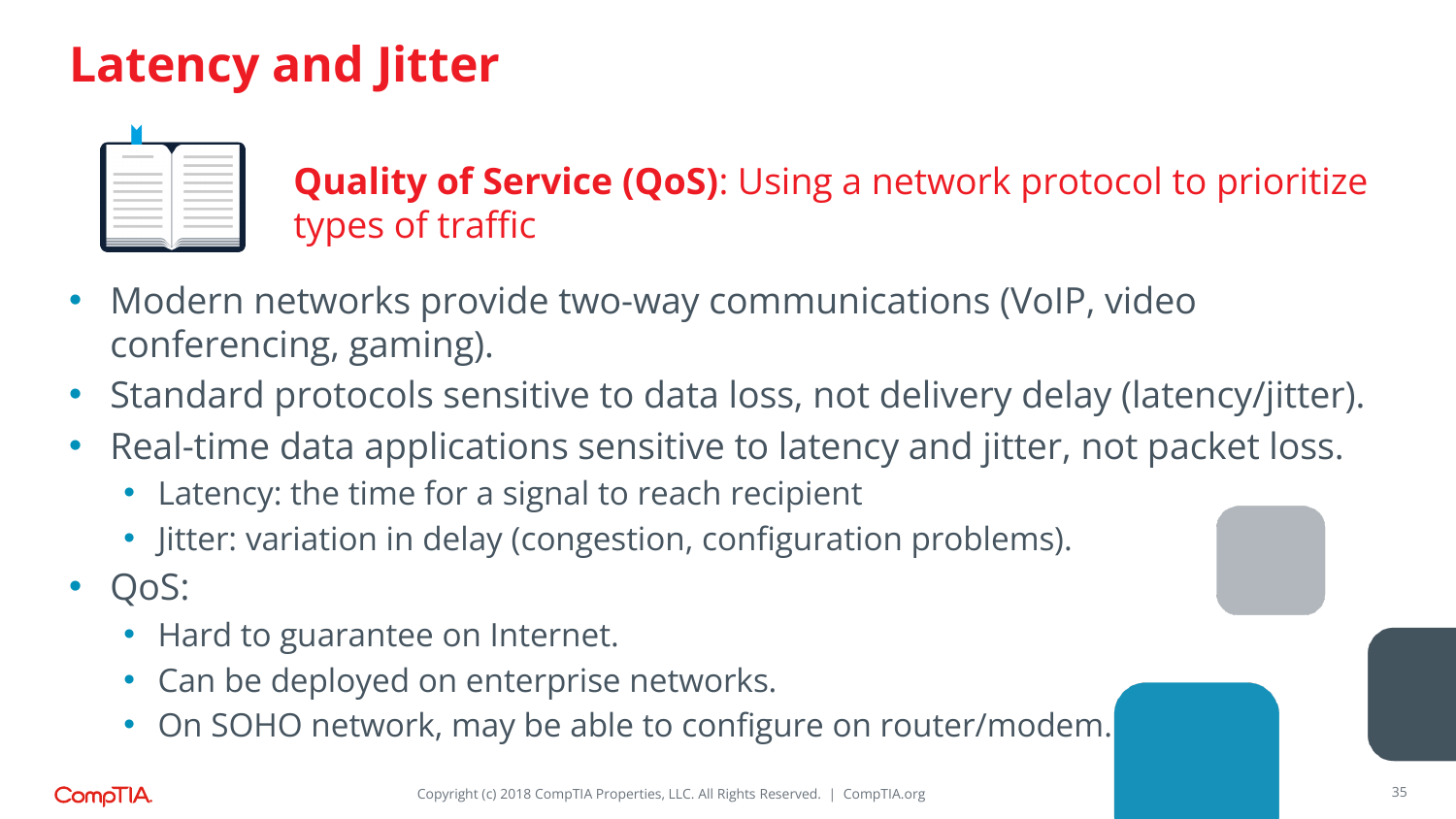

# Latency and Jitter
Quality of Service (QoS): Using a network protocol to prioritize types of traffic
Modern networks provide two-way communications (VoIP, video conferencing, gaming).
Standard protocols sensitive to data loss, not delivery delay (latency/jitter).
Real-time data applications sensitive to latency and jitter, not packet loss.
Latency: the time for a signal to reach recipient
Jitter: variation in delay (congestion, configuration problems).
QoS:
Hard to guarantee on Internet.
Can be deployed on enterprise networks.
On SOHO network, may be able to configure on router/modem.
35